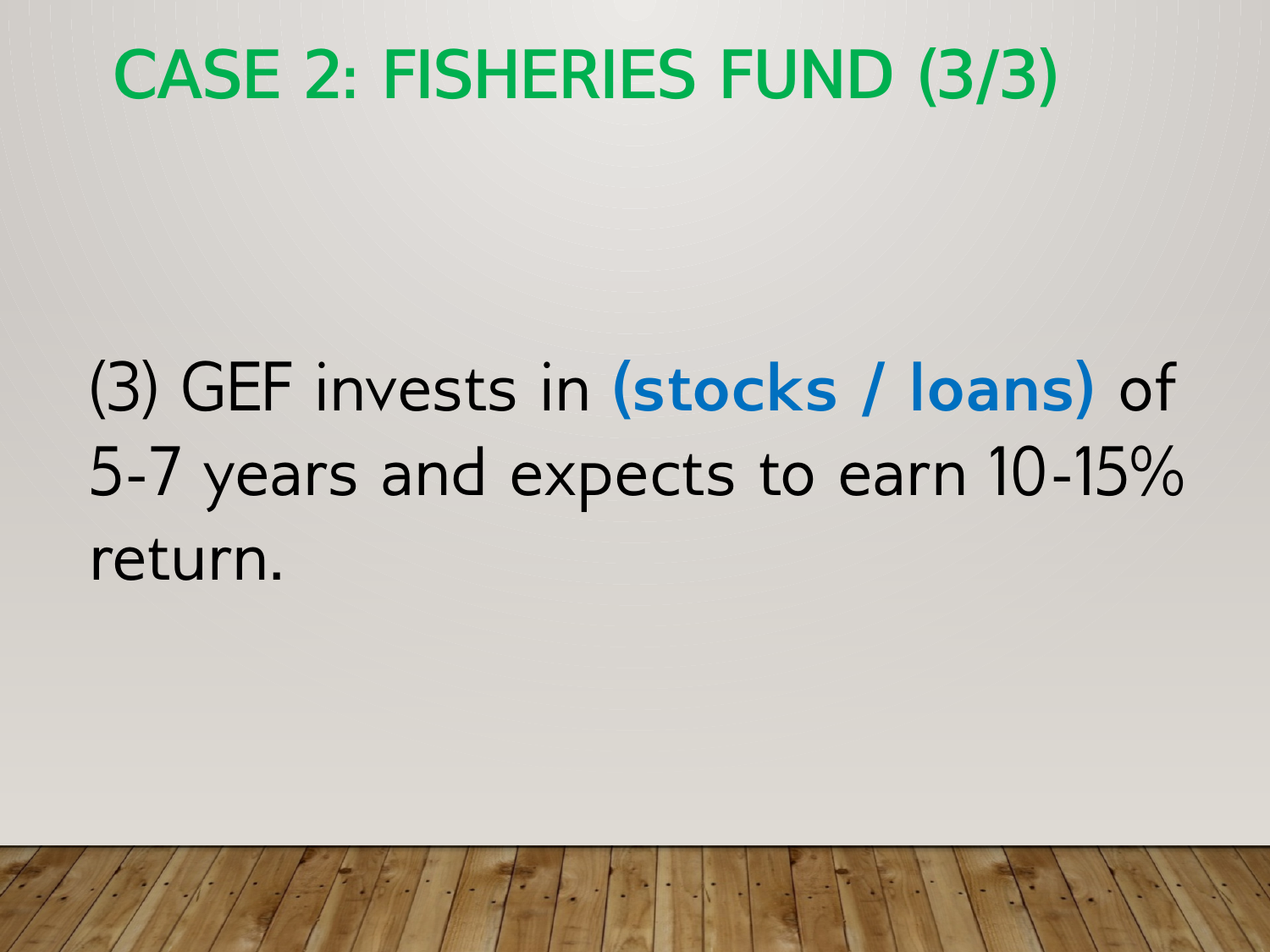

Case 2: Fisheries Fund (3/3)

(3) GEF invests in (stocks / loans) of 5-7 years and expects to earn 10-15% return.